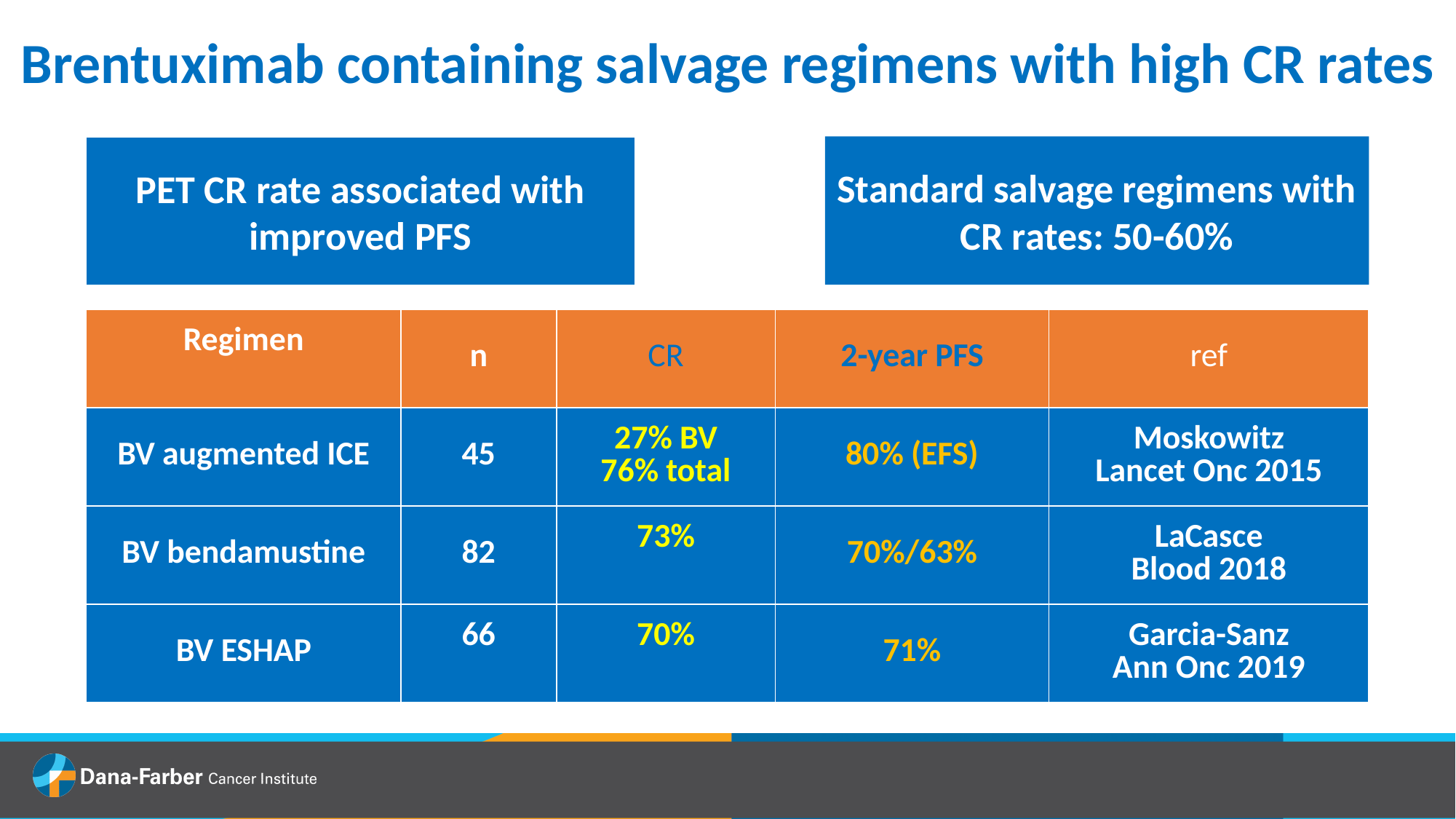

Brentuximab containing salvage regimens with high CR rates
Standard salvage regimens with
CR rates: 50-60%
PET CR rate associated with improved PFS
| Regimen | n | CR | 2-year PFS | ref |
| --- | --- | --- | --- | --- |
| BV augmented ICE | 45 | 27% BV 76% total | 80% (EFS) | Moskowitz Lancet Onc 2015 |
| BV bendamustine | 82 | 73% | 70%/63% | LaCasce Blood 2018 |
| BV ESHAP | 66 | 70% | 71% | Garcia-Sanz Ann Onc 2019 |